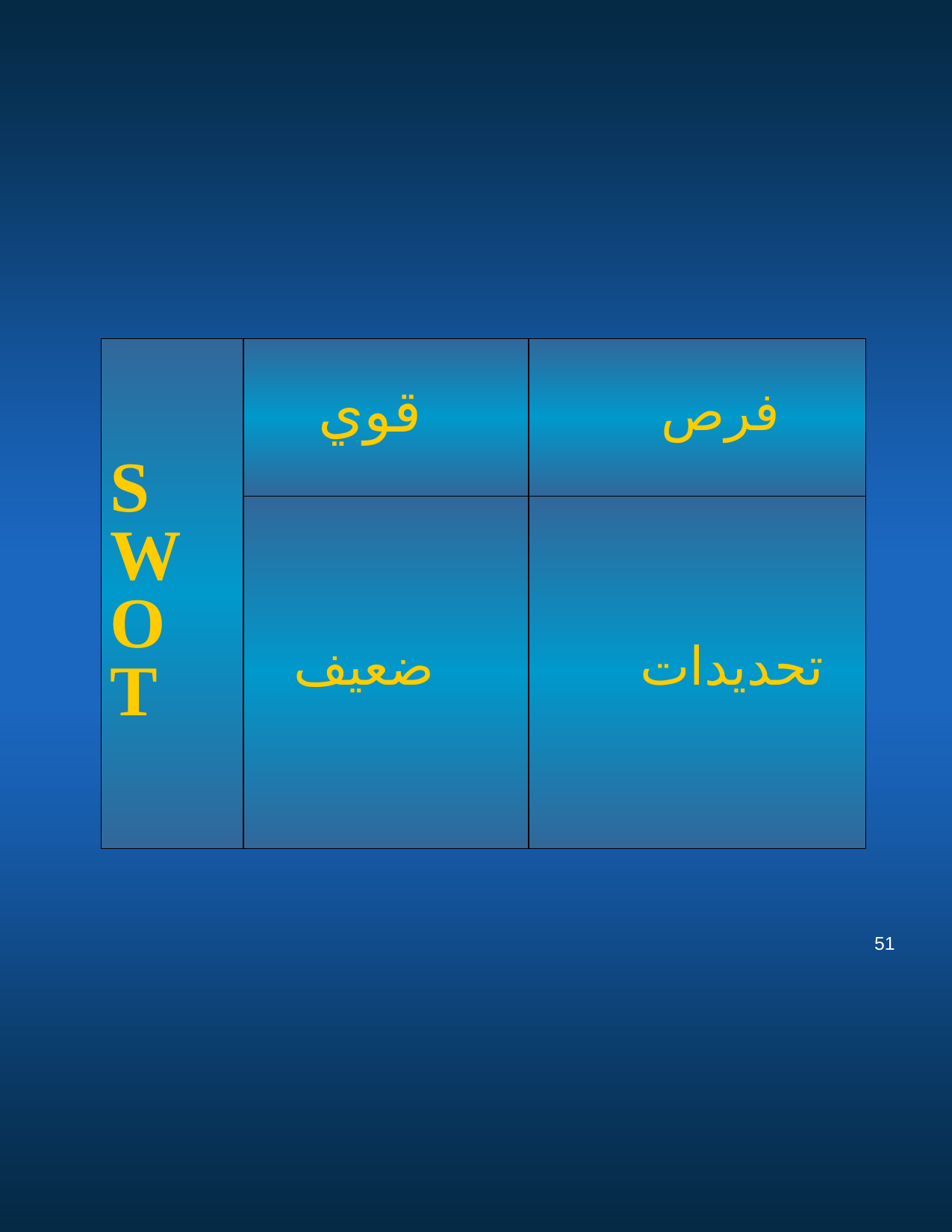

| S W O T | قوي | فرص |
| --- | --- | --- |
|  | ضعيف | تحديدات |
51